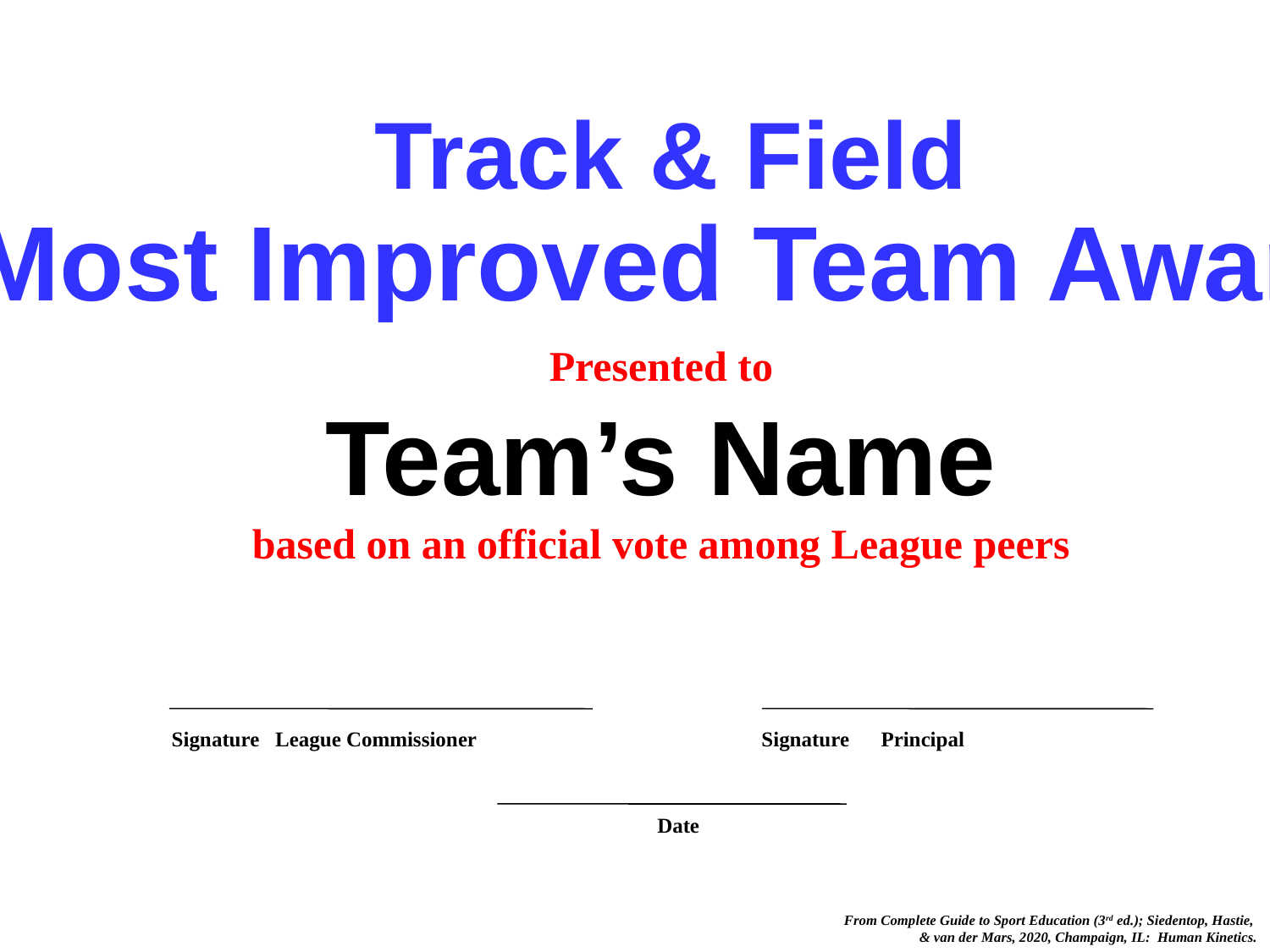

Track & Field
Most Improved Team Award
Presented to
Team’s Name
based on an official vote among League peers

Signature   League Commissioner
Signature      Principal

Date